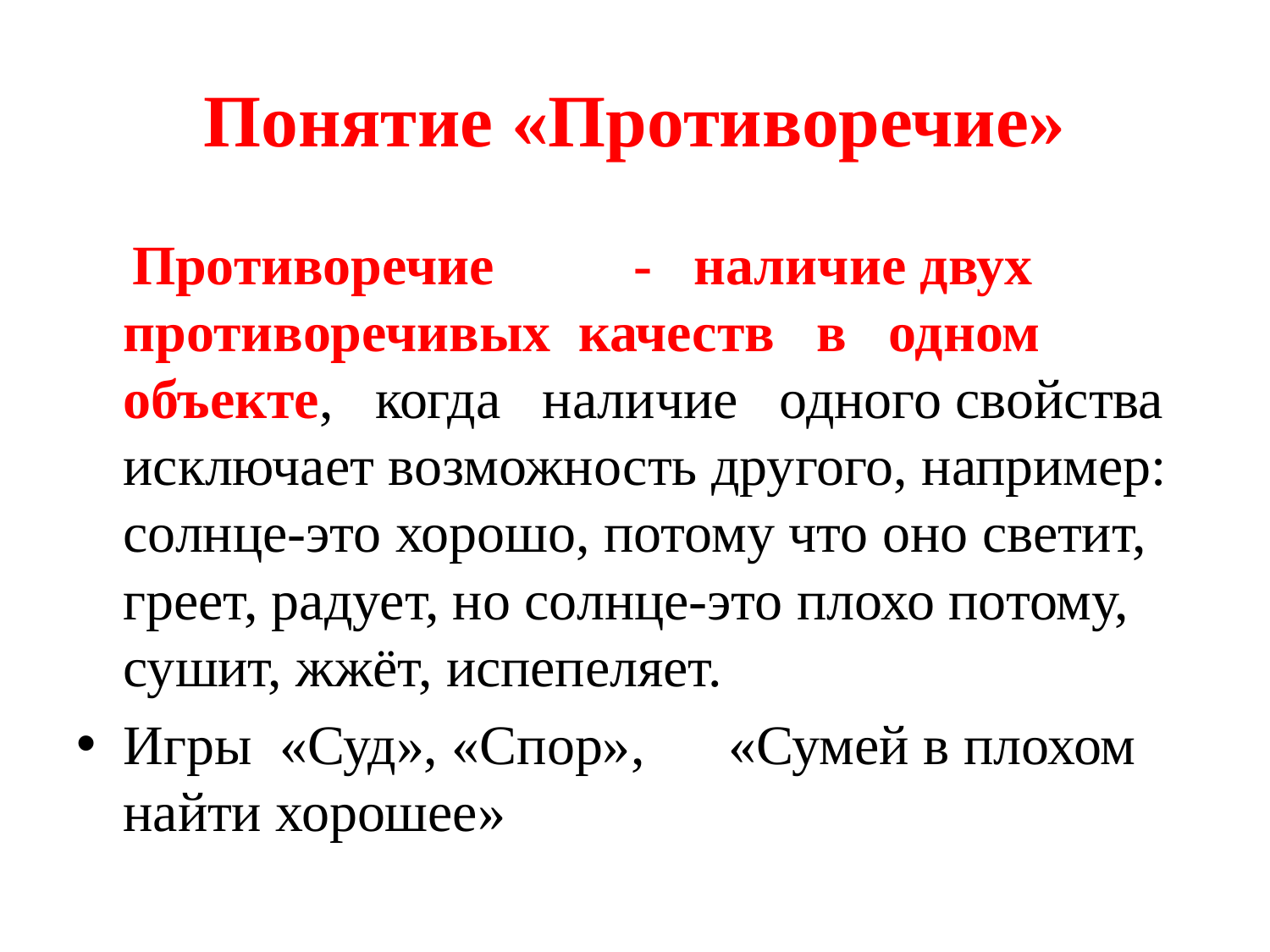

# Понятие «Противоречие»
    Противоречие          -   наличие двух противоречивых  качеств   в   одном   объекте,   когда   наличие   одного свойства исключает возможность другого, например: солнце-это хорошо, потому что оно светит, греет, радует, но солнце-это плохо потому, сушит, жжёт, испепеляет.
Игры  «Суд», «Спор»,      «Сумей в плохом найти хорошее»